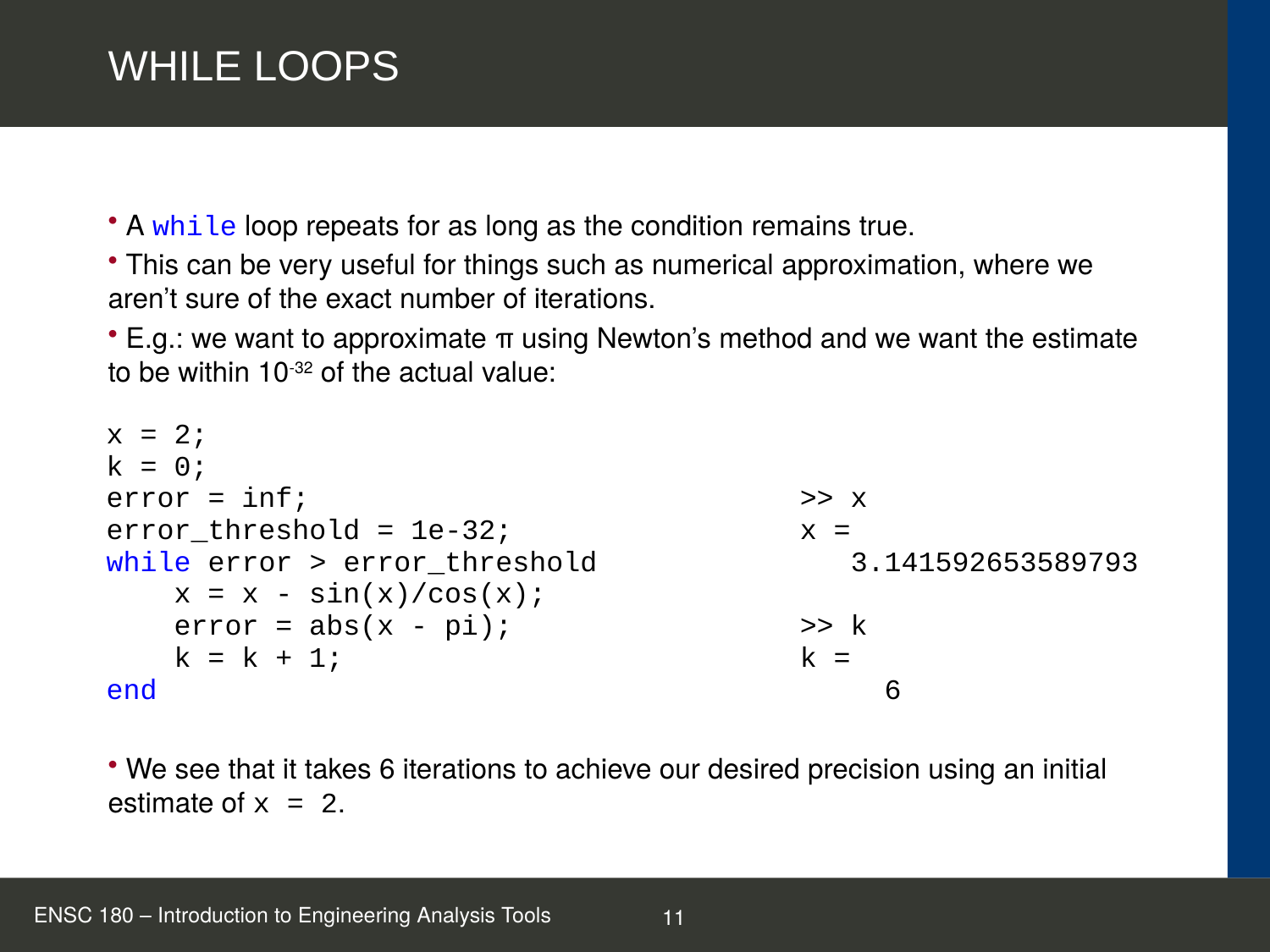

# WHILE LOOPS
 A while loop repeats for as long as the condition remains true.
 This can be very useful for things such as numerical approximation, where we aren’t sure of the exact number of iterations.
 E.g.: we want to approximate π using Newton’s method and we want the estimate to be within 10-32 of the actual value:

 We see that it takes 6 iterations to achieve our desired precision using an initial estimate of x = 2.

| x = 2; k = 0; error = inf; error\_threshold = 1e-32; while error > error\_threshold x = x - sin(x)/cos(x); error = abs(x - pi); k = k + 1; end | >> x x = 3.141592653589793 >> k k = 6 |
| --- | --- |
ENSC 180 – Introduction to Engineering Analysis Tools